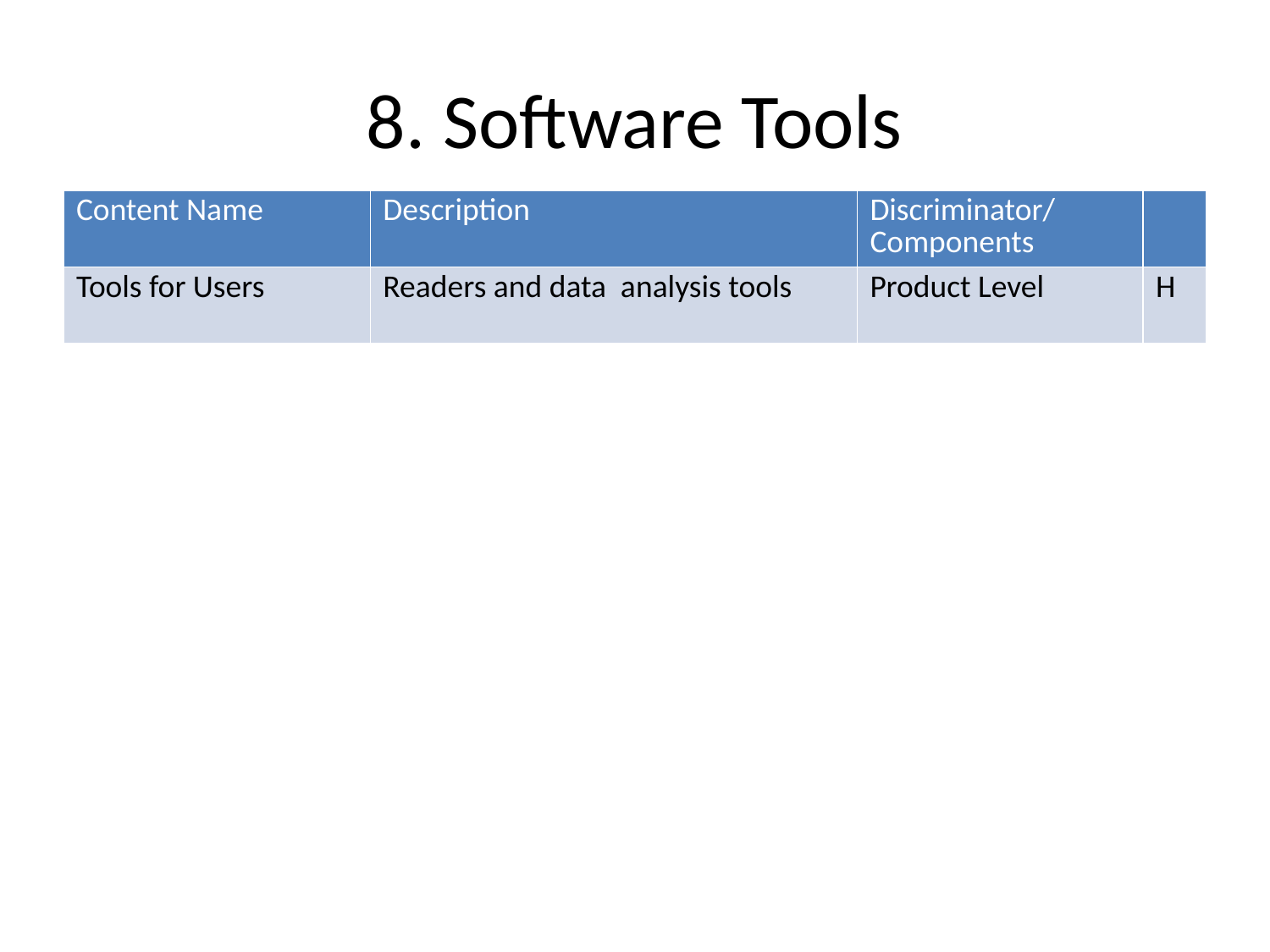

# 8. Software Tools
| Content Name | Description | Discriminator/ Components |  |
| --- | --- | --- | --- |
| Tools for Users | Readers and data analysis tools | Product Level | H |